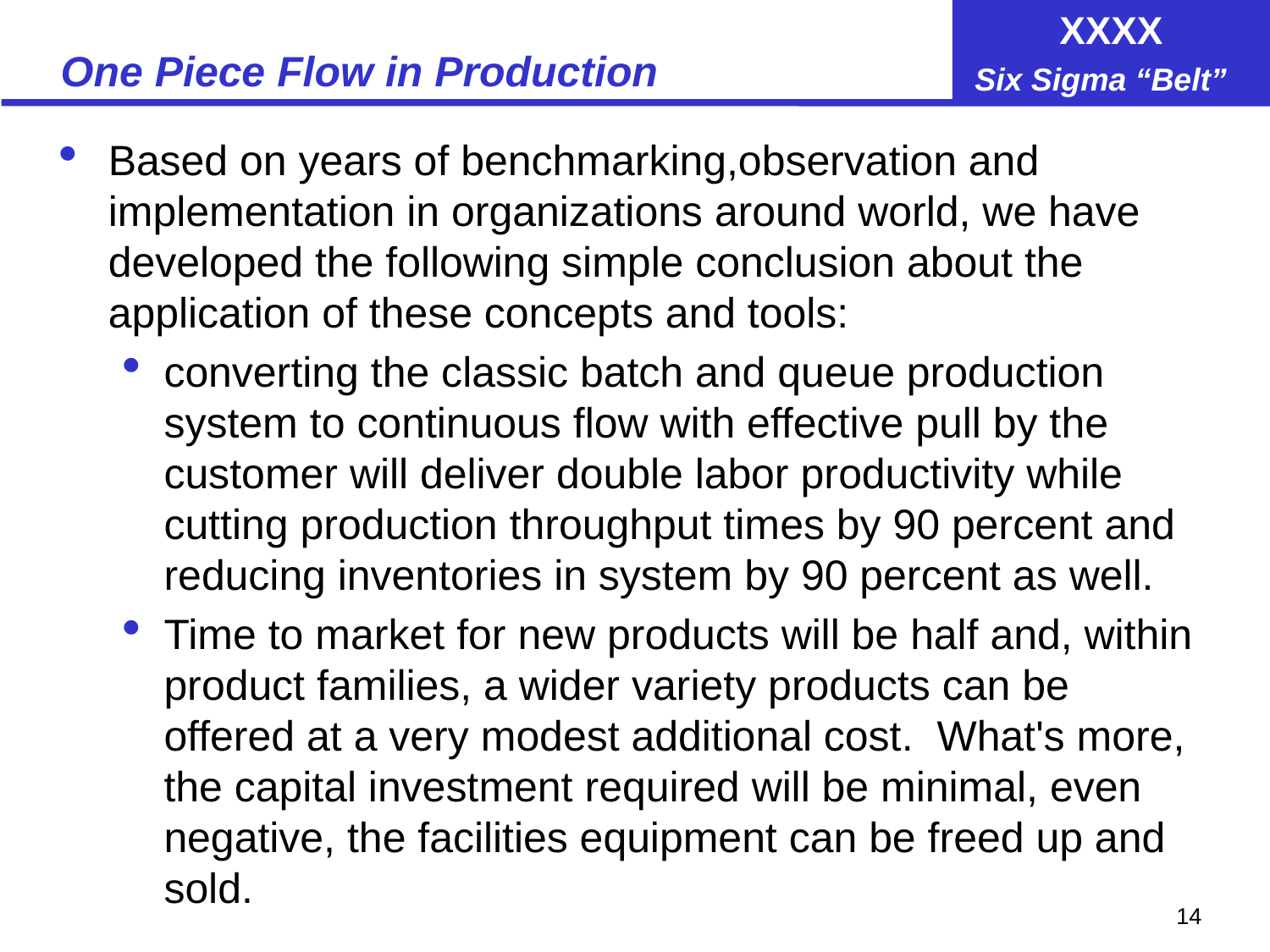

# One Piece Flow in Production
Based on years of benchmarking,observation and implementation in organizations around world, we have developed the following simple conclusion about the application of these concepts and tools:
converting the classic batch and queue production system to continuous flow with effective pull by the customer will deliver double labor productivity while cutting production throughput times by 90 percent and reducing inventories in system by 90 percent as well.
Time to market for new products will be half and, within product families, a wider variety products can be offered at a very modest additional cost.  What's more, the capital investment required will be minimal, even negative, the facilities equipment can be freed up and sold.